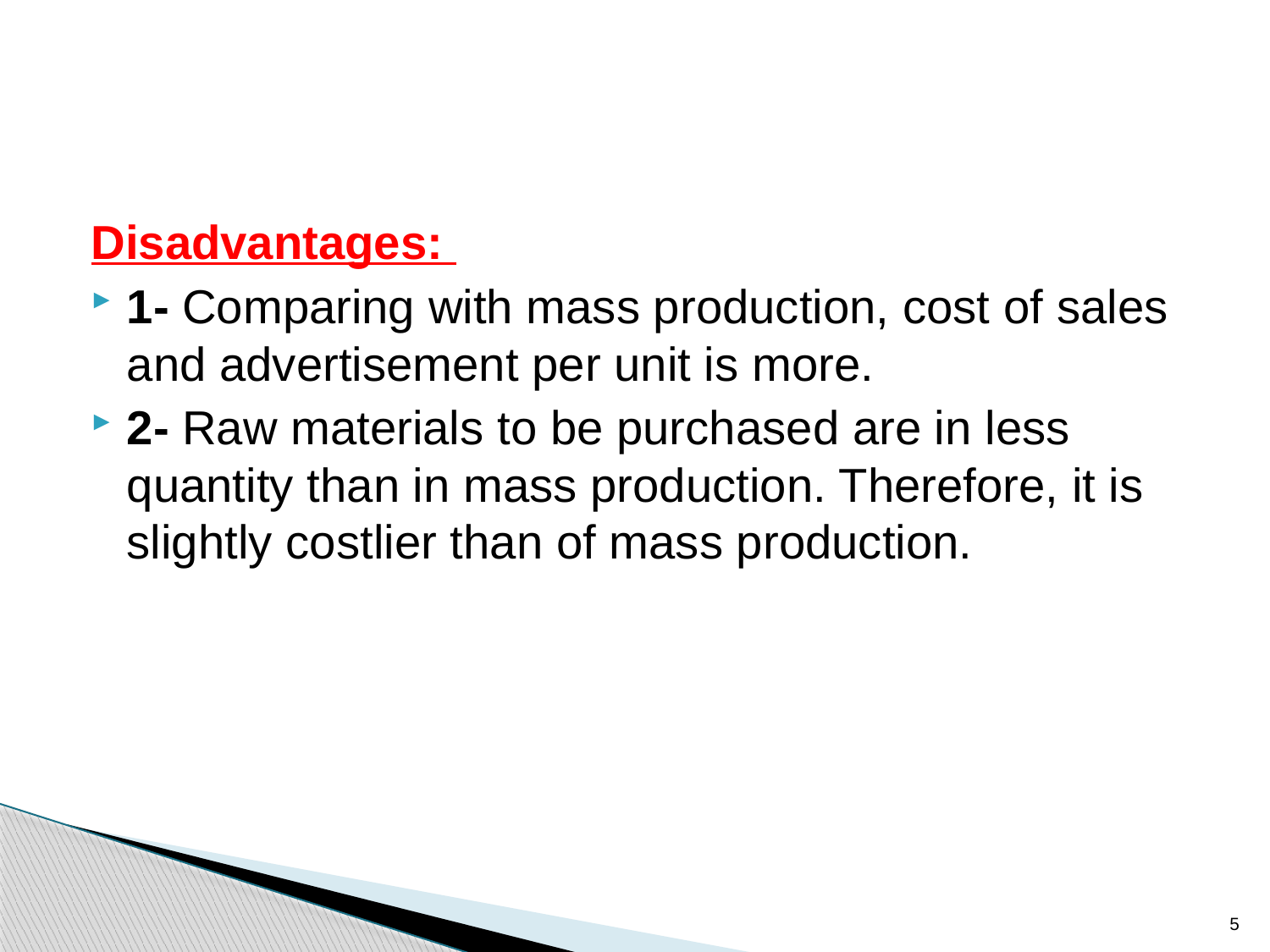

Disadvantages:
1- Comparing with mass production, cost of sales and advertisement per unit is more.
2- Raw materials to be purchased are in less quantity than in mass production. Therefore, it is slightly costlier than of mass production.

5